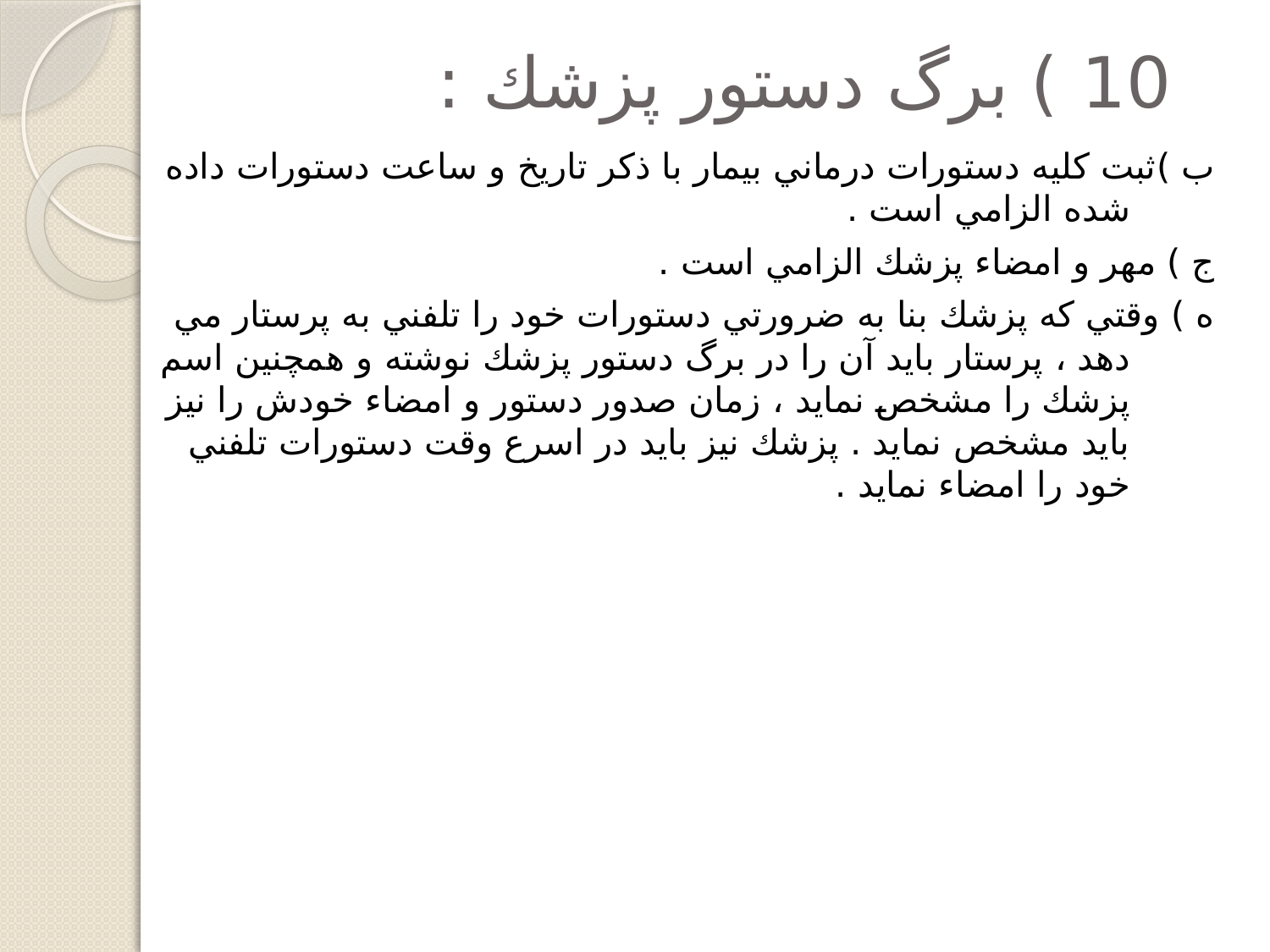

# 10 ) برگ دستور پزشك :
ب )‌ثبت كليه دستورات درماني بيمار با ذكر تاريخ و ساعت دستورات داده شده الزامي است .
ج ) مهر و امضاء پزشك الزامي است .
ه ) وقتي كه پزشك بنا به ضرورتي دستورات خود را تلفني به پرستار مي دهد ، ‌پرستار بايد آن را در برگ دستور پزشك نوشته و همچنين اسم پزشك را مشخص نمايد ،‌ زمان صدور دستور و امضاء‌ خودش را نيز بايد مشخص نمايد . پزشك نيز بايد در اسرع وقت دستورات تلفني خود را امضاء ‌نمايد .